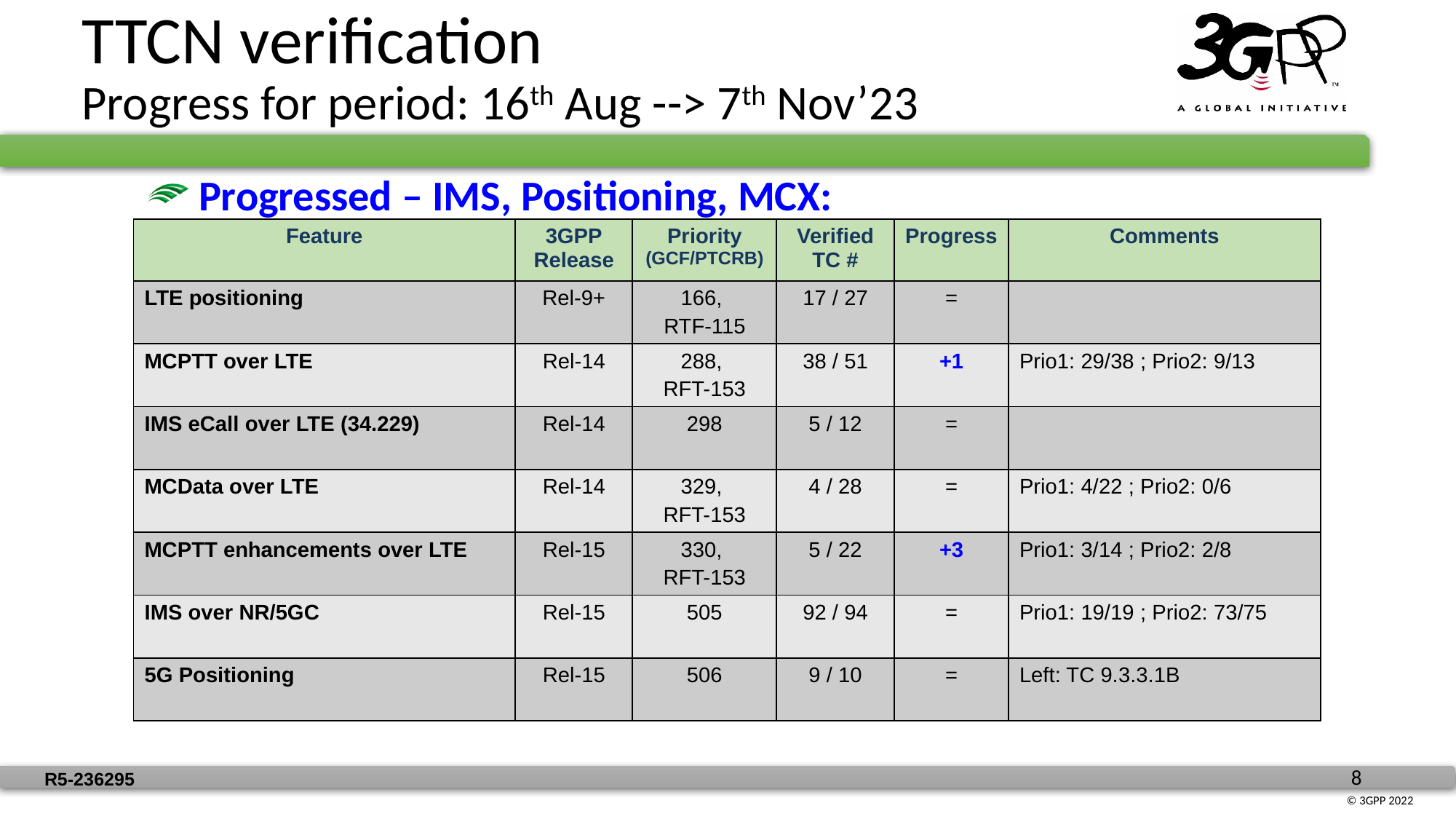

# TTCN verification Progress for period: 16th Aug --> 7th Nov’23
 Progressed – IMS, Positioning, MCX:

| Feature | 3GPP Release | Priority (GCF/PTCRB) | Verified TC # | Progress | Comments |
| --- | --- | --- | --- | --- | --- |
| LTE positioning | Rel-9+ | 166, RTF-115 | 17 / 27 | = |  |
| MCPTT over LTE | Rel-14 | 288, RFT-153 | 38 / 51 | +1 | Prio1: 29/38 ; Prio2: 9/13 |
| IMS eCall over LTE (34.229) | Rel-14 | 298 | 5 / 12 | = |  |
| MCData over LTE | Rel-14 | 329, RFT-153 | 4 / 28 | = | Prio1: 4/22 ; Prio2: 0/6 |
| MCPTT enhancements over LTE | Rel-15 | 330, RFT-153 | 5 / 22 | +3 | Prio1: 3/14 ; Prio2: 2/8 |
| IMS over NR/5GC | Rel-15 | 505 | 92 / 94 | = | Prio1: 19/19 ; Prio2: 73/75 |
| 5G Positioning | Rel-15 | 506 | 9 / 10 | = | Left: TC 9.3.3.1B |